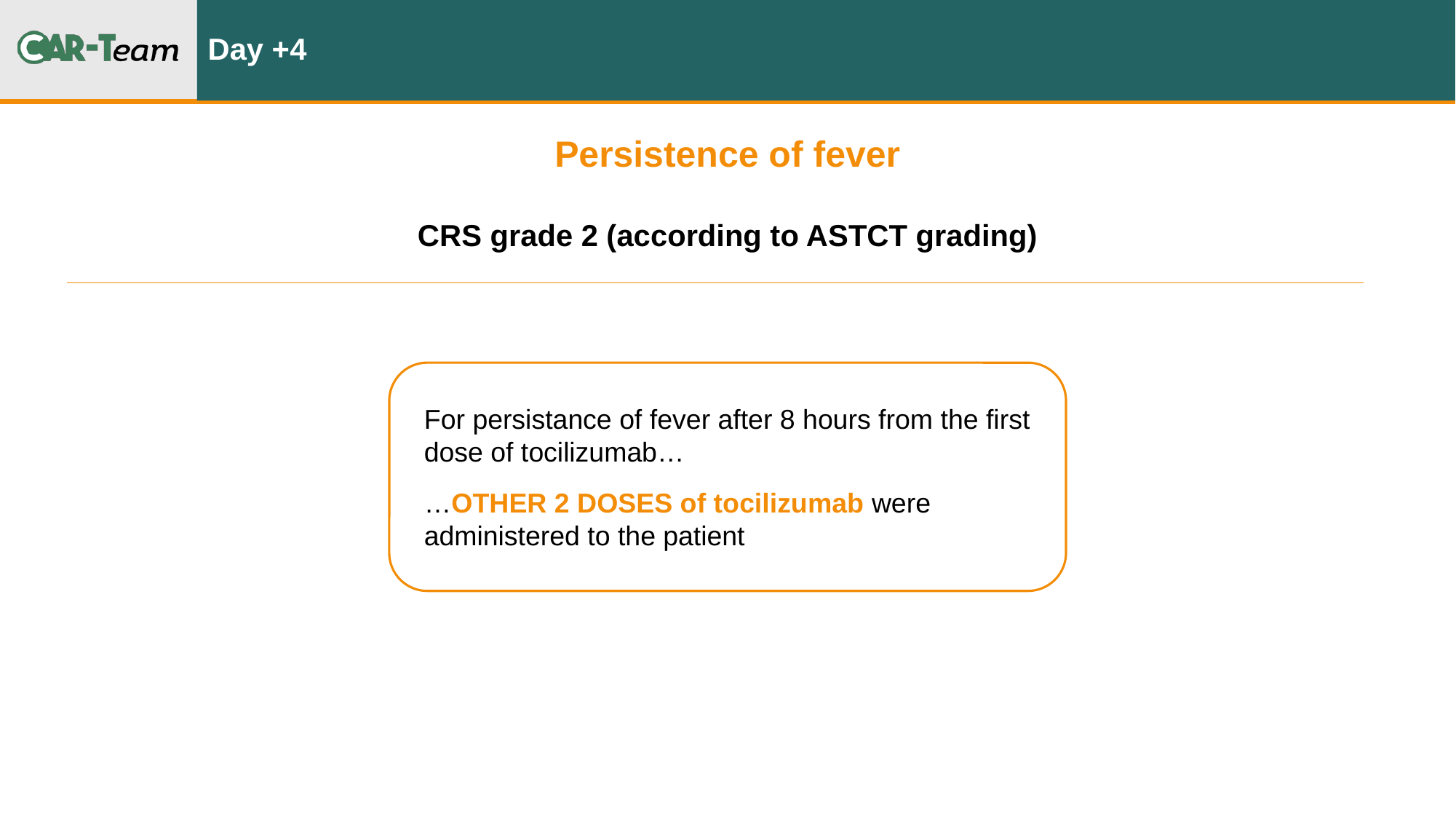

# Day +4
Persistence of fever
CRS grade 2 (according to ASTCT grading)

For persistance of fever after 8 hours from the first dose of tocilizumab…
…OTHER 2 DOSES of tocilizumab were administered to the patient